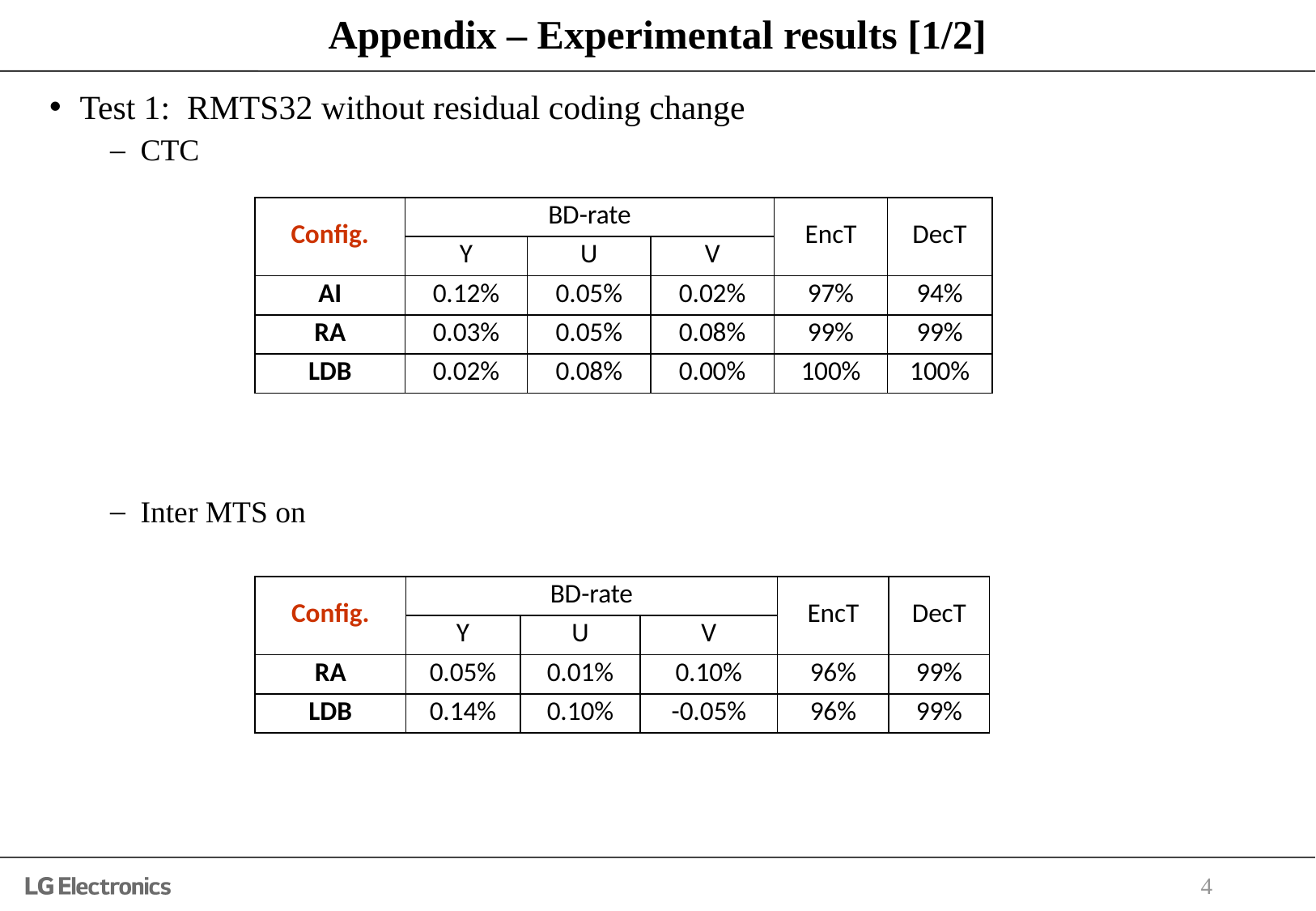

# Appendix – Experimental results [1/2]
Test 1:  RMTS32 without residual coding change
CTC

Inter MTS on

| Config. | BD-rate |  |  | EncT | DecT |
| --- | --- | --- | --- | --- | --- |
|  | Y | U | V |  |  |
| AI | 0.12% | 0.05% | 0.02% | 97% | 94% |
| RA | 0.03% | 0.05% | 0.08% | 99% | 99% |
| LDB | 0.02% | 0.08% | 0.00% | 100% | 100% |
| Config. | BD-rate |  |  | EncT | DecT |
| --- | --- | --- | --- | --- | --- |
|  | Y | U | V |  |  |
| RA | 0.05% | 0.01% | 0.10% | 96% | 99% |
| LDB | 0.14% | 0.10% | -0.05% | 96% | 99% |
4